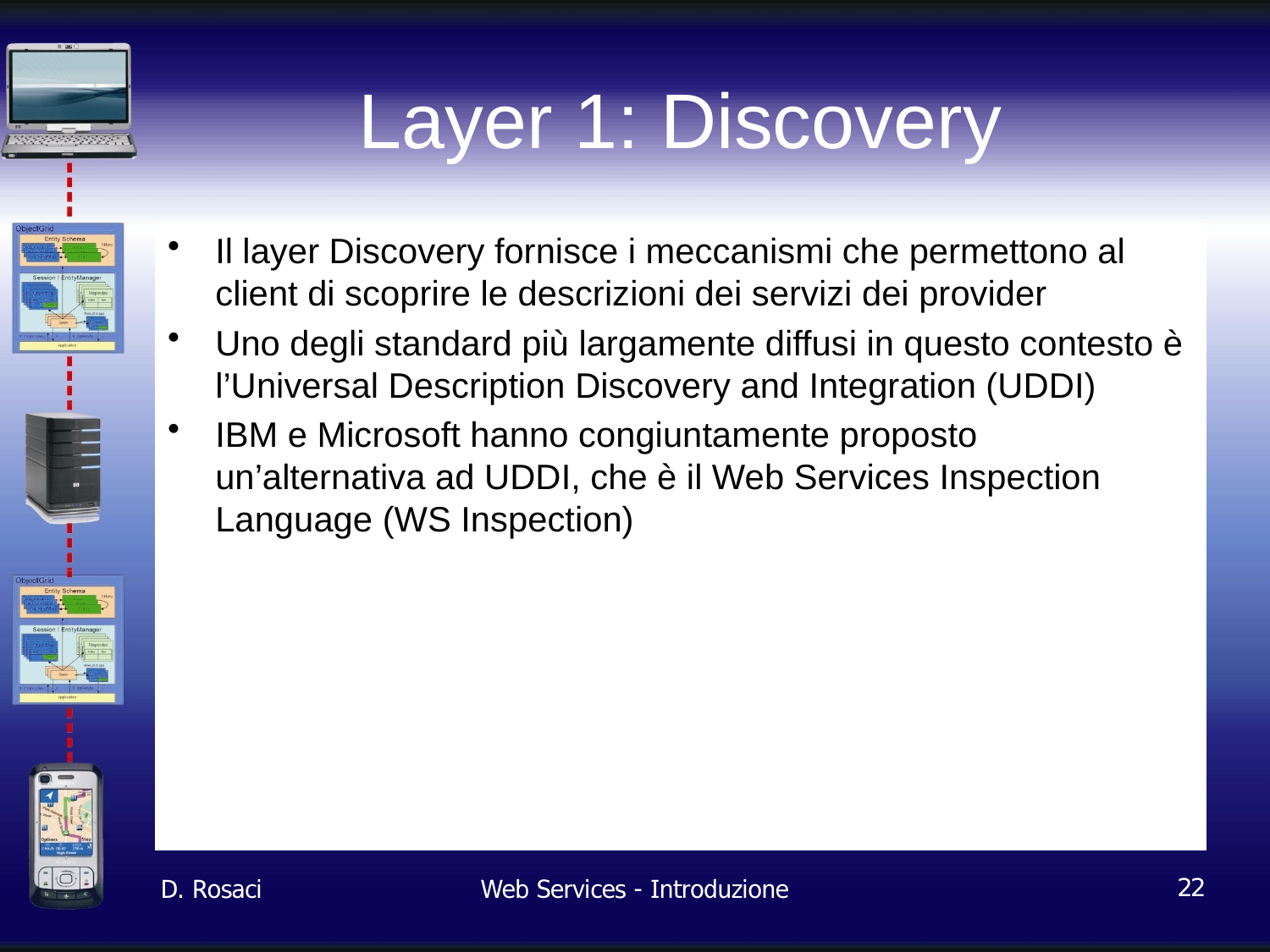

# Layer 1: Discovery
Il layer Discovery fornisce i meccanismi che permettono al client di scoprire le descrizioni dei servizi dei provider
Uno degli standard più largamente diffusi in questo contesto è l’Universal Description Discovery and Integration (UDDI)
IBM e Microsoft hanno congiuntamente proposto un’alternativa ad UDDI, che è il Web Services Inspection Language (WS Inspection)
D. Rosaci
Web Services - Introduzione